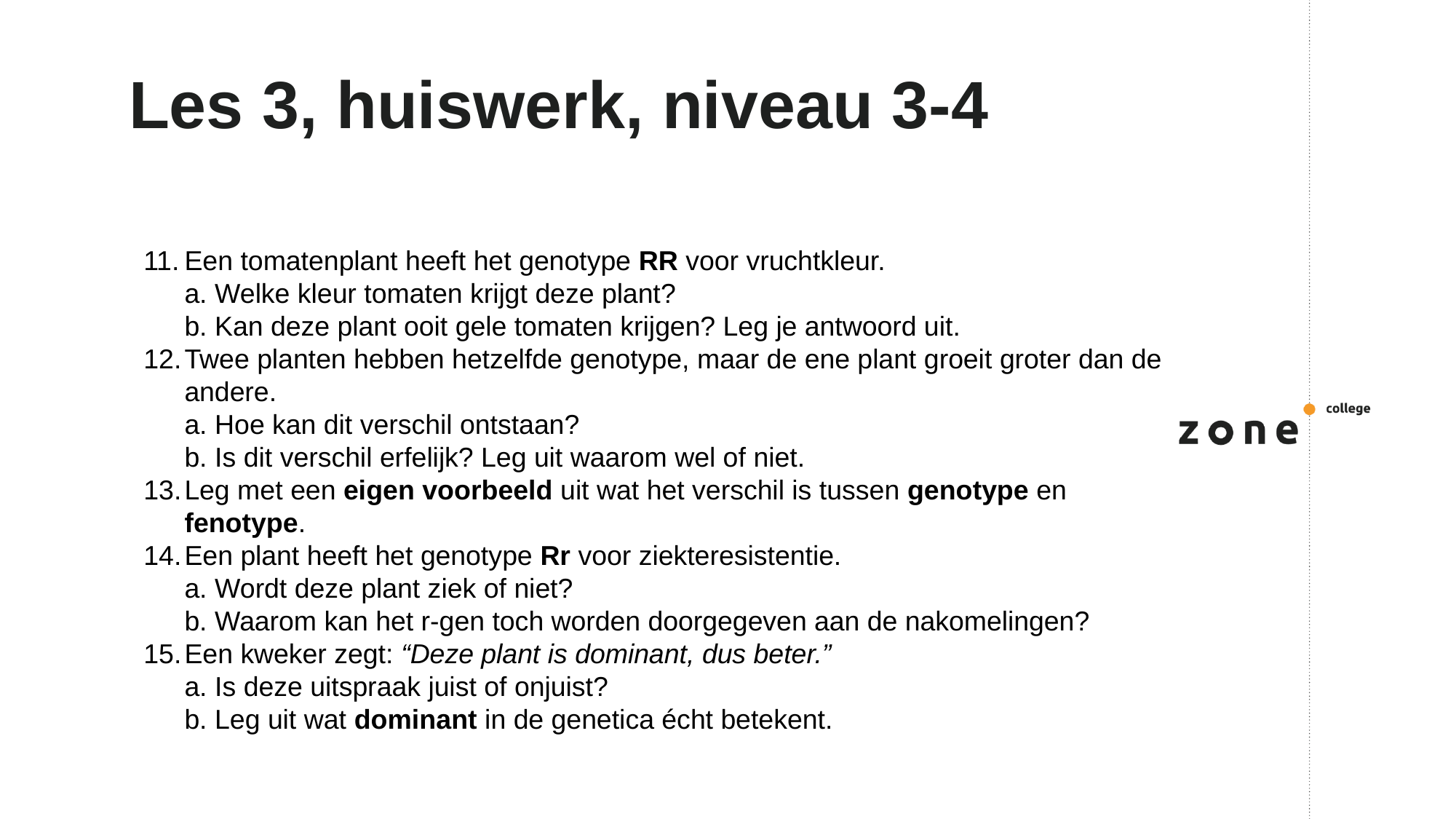

# Les 3, huiswerk, niveau 3-4
Een tomatenplant heeft het genotype RR voor vruchtkleur.
a. Welke kleur tomaten krijgt deze plant?
b. Kan deze plant ooit gele tomaten krijgen? Leg je antwoord uit.
Twee planten hebben hetzelfde genotype, maar de ene plant groeit groter dan de andere.
a. Hoe kan dit verschil ontstaan?
b. Is dit verschil erfelijk? Leg uit waarom wel of niet.
Leg met een eigen voorbeeld uit wat het verschil is tussen genotype en fenotype.
Een plant heeft het genotype Rr voor ziekteresistentie.
a. Wordt deze plant ziek of niet?
b. Waarom kan het r-gen toch worden doorgegeven aan de nakomelingen?
Een kweker zegt: “Deze plant is dominant, dus beter.”
a. Is deze uitspraak juist of onjuist?
b. Leg uit wat dominant in de genetica écht betekent.